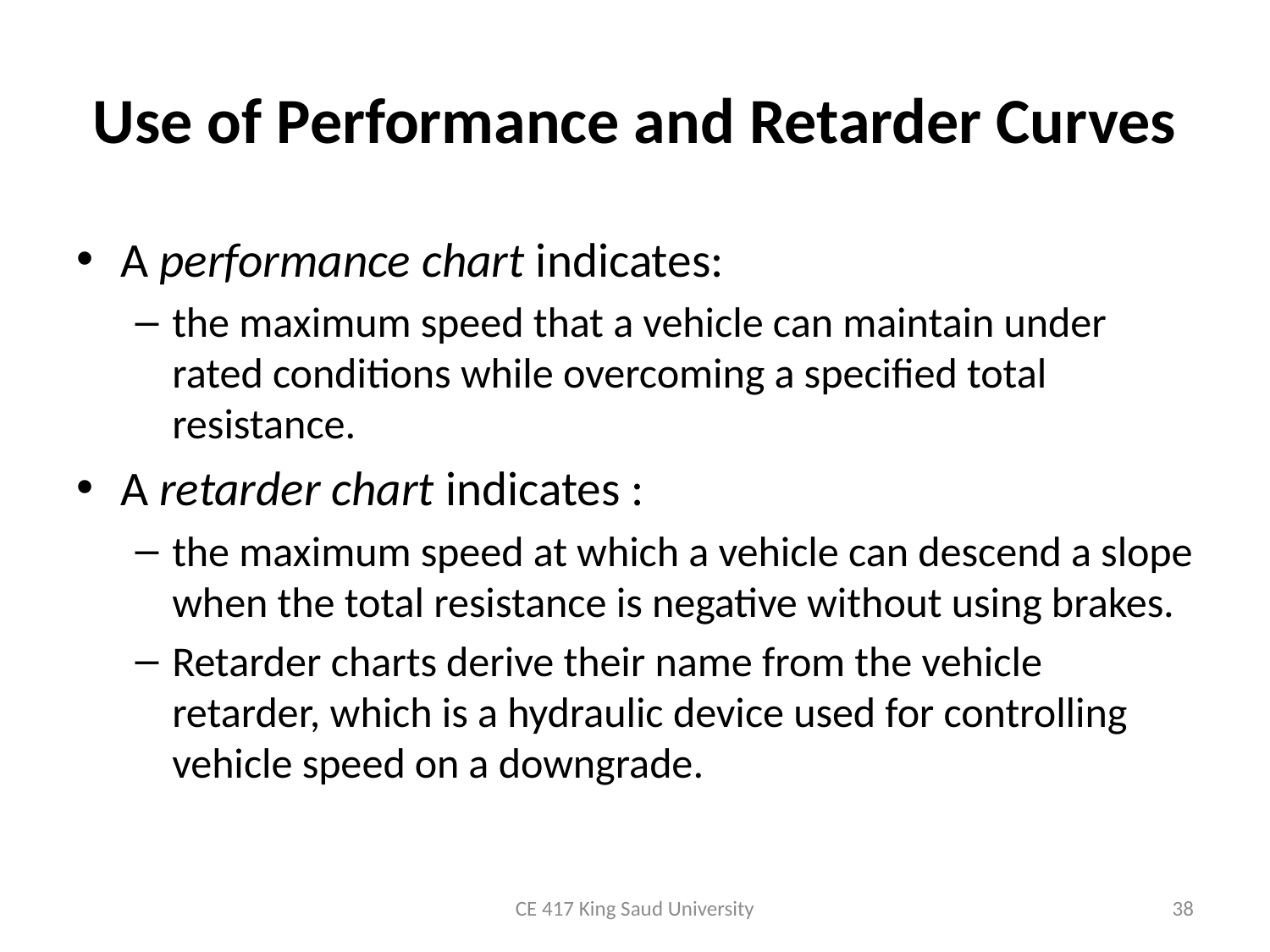

# Use of Performance and Retarder Curves
A performance chart indicates:
the maximum speed that a vehicle can maintain under rated conditions while overcoming a specified total resistance.
A retarder chart indicates :
the maximum speed at which a vehicle can descend a slope when the total resistance is negative without using brakes.
Retarder charts derive their name from the vehicle retarder, which is a hydraulic device used for controlling vehicle speed on a downgrade.
CE 417 King Saud University
38